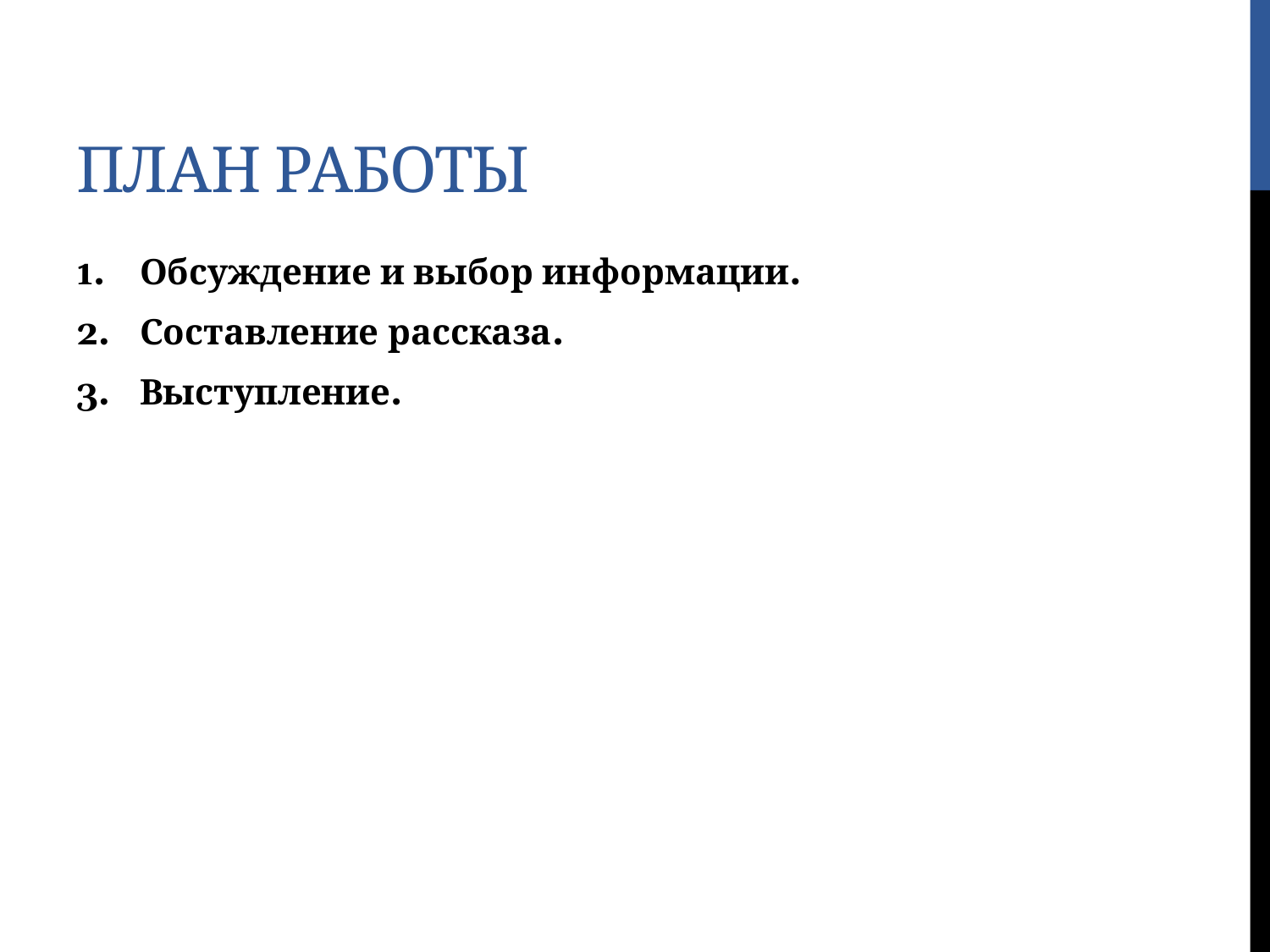

# План работы
Обсуждение и выбор информации.
Составление рассказа.
Выступление.